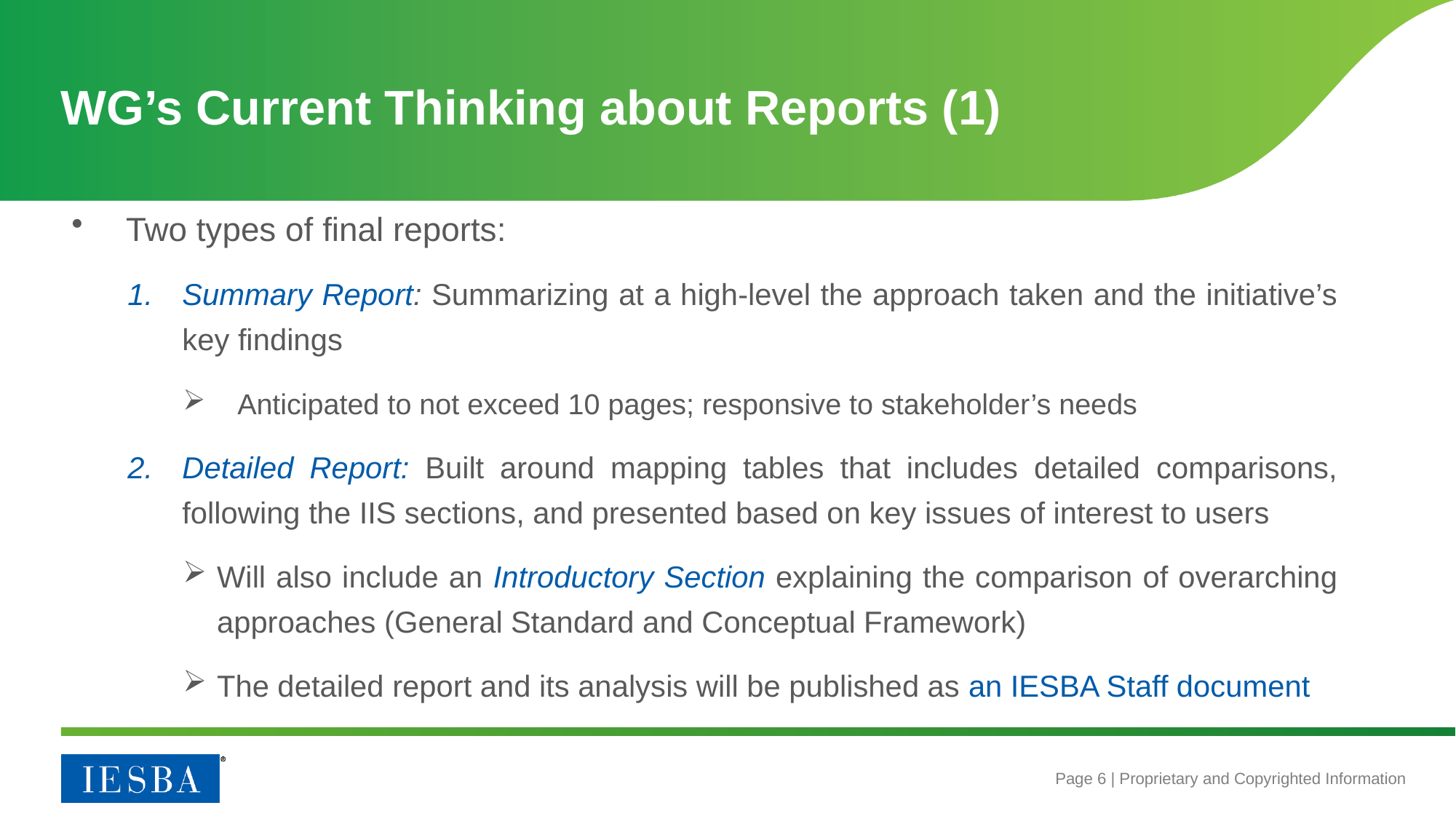

# WG’s Current Thinking about Reports (1)
Two types of final reports:
Summary Report: Summarizing at a high-level the approach taken and the initiative’s key findings
Anticipated to not exceed 10 pages; responsive to stakeholder’s needs
Detailed Report: Built around mapping tables that includes detailed comparisons, following the IIS sections, and presented based on key issues of interest to users
Will also include an Introductory Section explaining the comparison of overarching approaches (General Standard and Conceptual Framework)
The detailed report and its analysis will be published as an IESBA Staff document